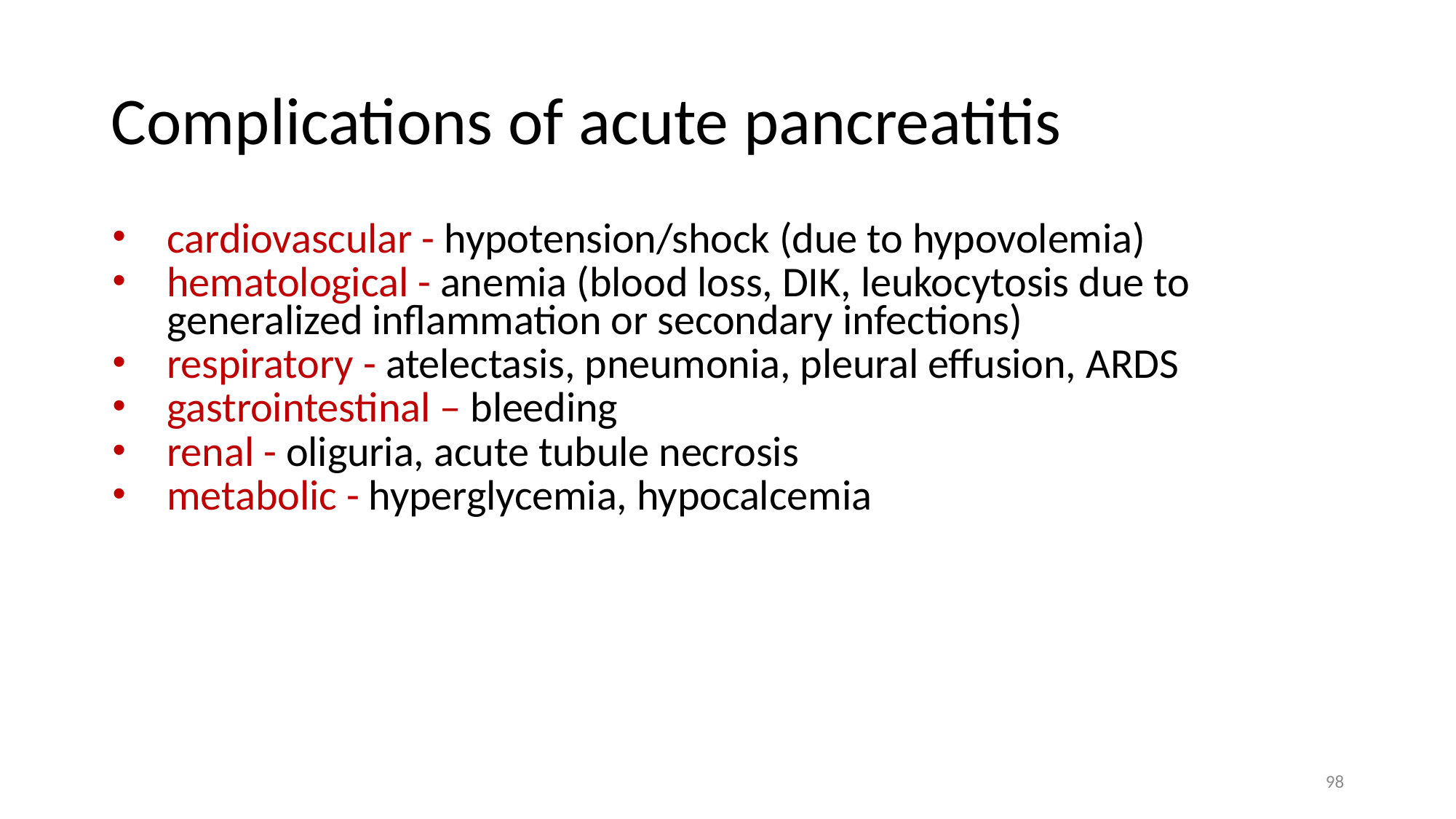

# Complications of acute pancreatitis
cardiovascular - hypotension/shock (due to hypovolemia)
hematological - anemia (blood loss, DIK, leukocytosis due to generalized inflammation or secondary infections)
respiratory - atelectasis, pneumonia, pleural effusion, ARDS
gastrointestinal – bleeding
renal - oliguria, acute tubule necrosis
metabolic - hyperglycemia, hypocalcemia
98